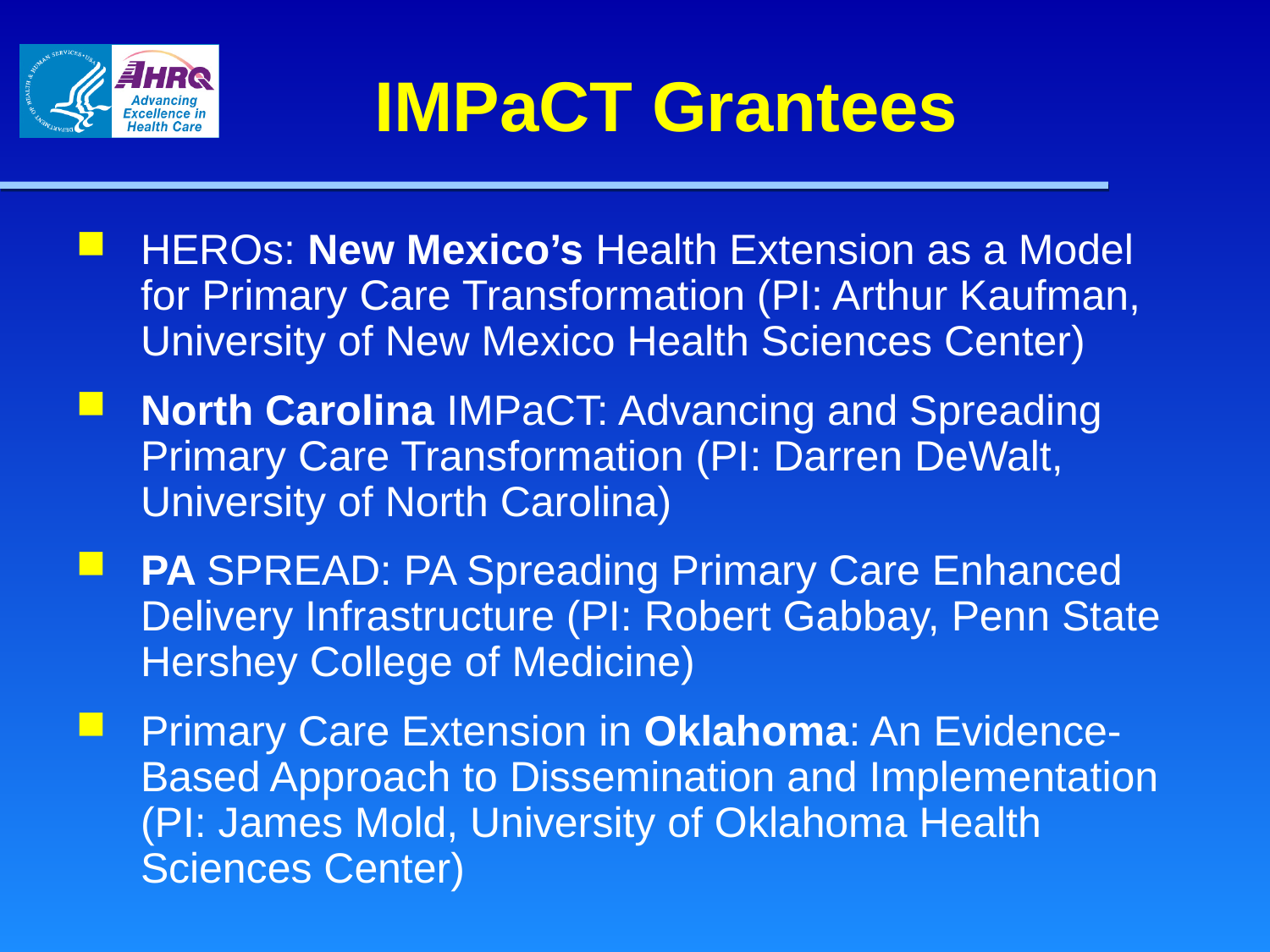

# IMPaCT Grantees
HEROs: New Mexico’s Health Extension as a Model for Primary Care Transformation (PI: Arthur Kaufman, University of New Mexico Health Sciences Center)
North Carolina IMPaCT: Advancing and Spreading Primary Care Transformation (PI: Darren DeWalt, University of North Carolina)
PA SPREAD: PA Spreading Primary Care Enhanced Delivery Infrastructure (PI: Robert Gabbay, Penn State Hershey College of Medicine)
Primary Care Extension in Oklahoma: An Evidence-Based Approach to Dissemination and Implementation (PI: James Mold, University of Oklahoma Health Sciences Center)